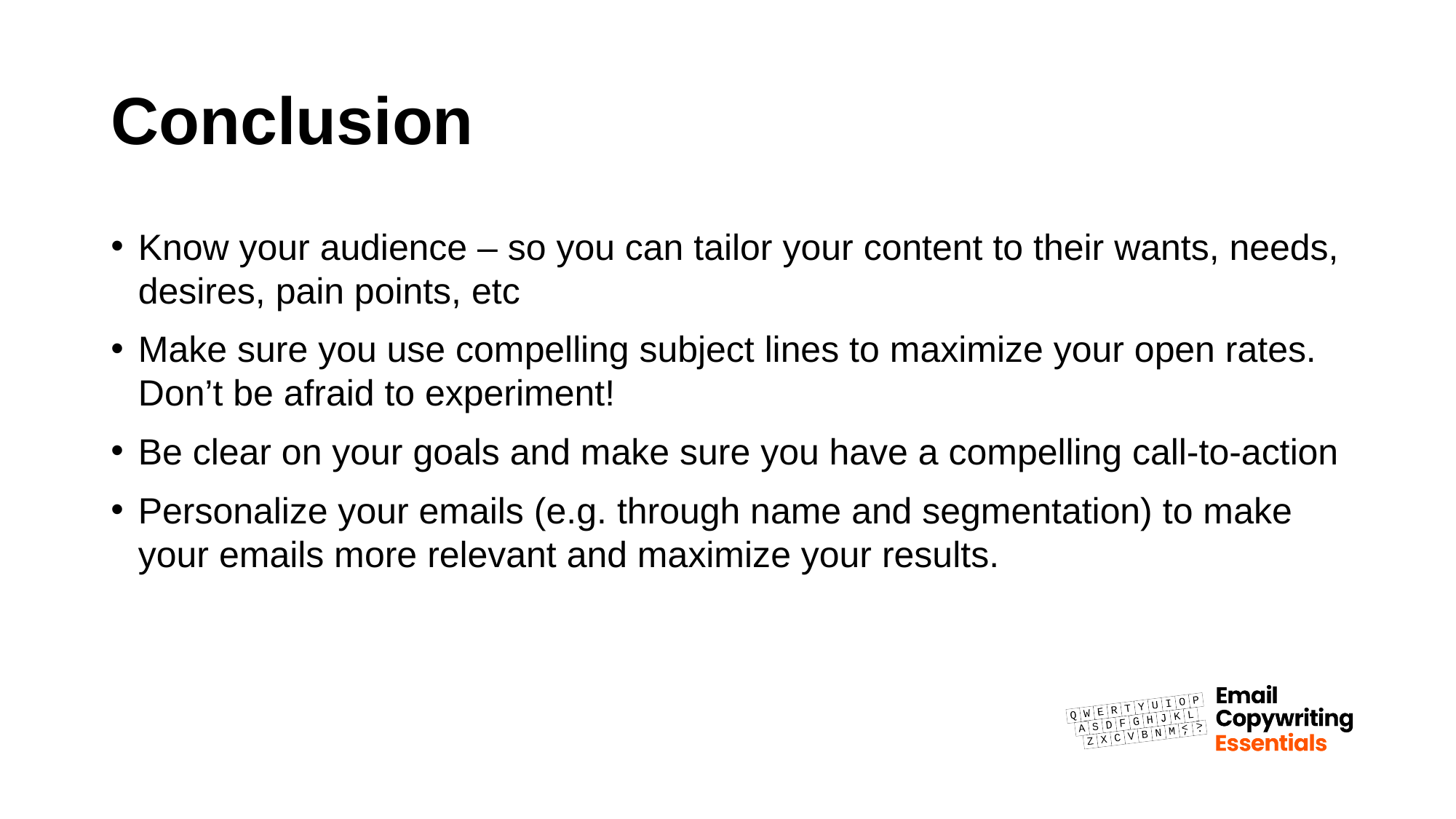

# Conclusion
Know your audience – so you can tailor your content to their wants, needs, desires, pain points, etc
Make sure you use compelling subject lines to maximize your open rates. Don’t be afraid to experiment!
Be clear on your goals and make sure you have a compelling call-to-action
Personalize your emails (e.g. through name and segmentation) to make your emails more relevant and maximize your results.